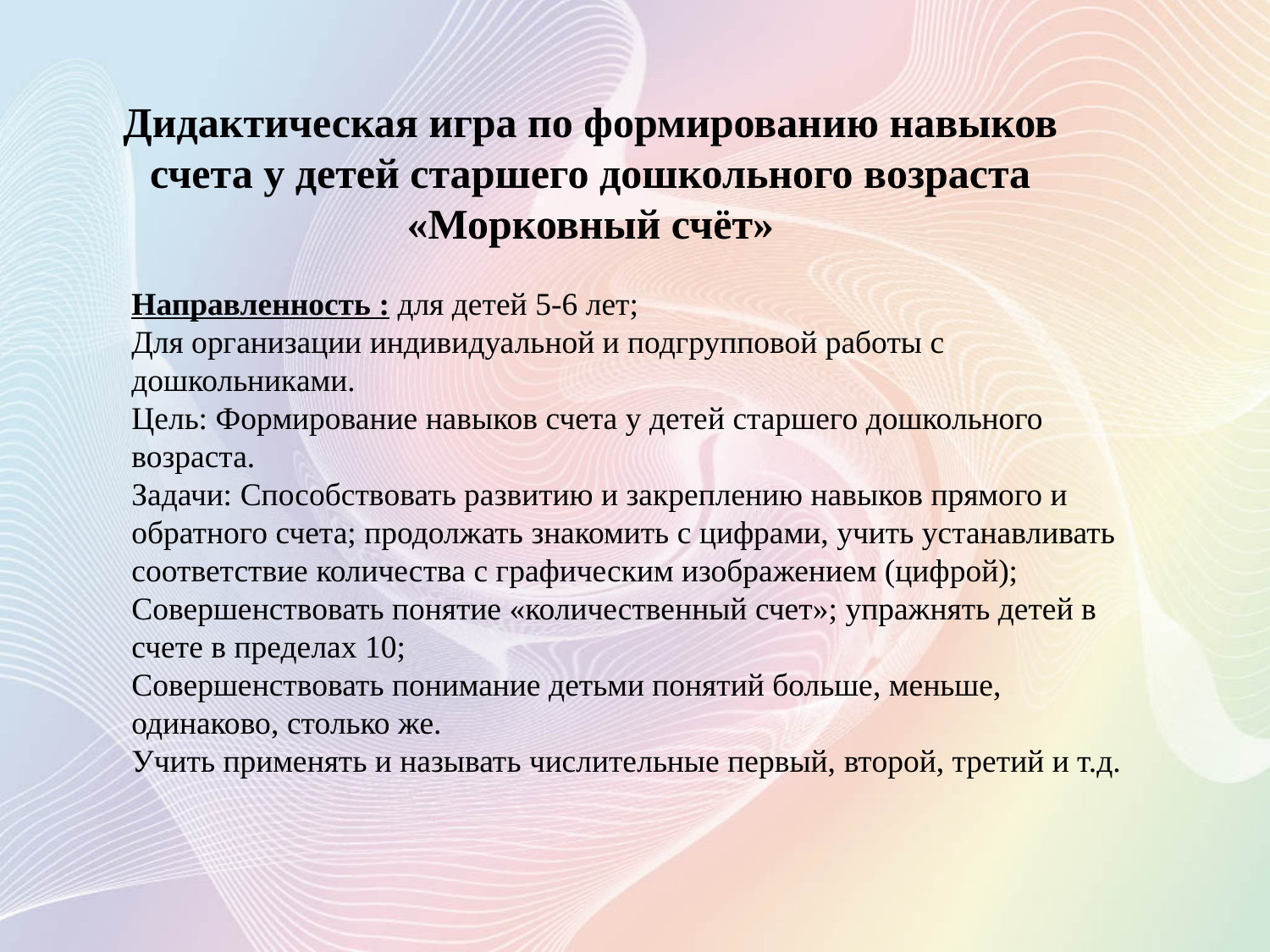

Дидактическая игра по формированию навыков счета у детей старшего дошкольного возраста «Морковный счёт»
Направленность : для детей 5-6 лет;
Для организации индивидуальной и подгрупповой работы с дошкольниками.
Цель: Формирование навыков счета у детей старшего дошкольного возраста.
Задачи: Способствовать развитию и закреплению навыков прямого и обратного счета; продолжать знакомить с цифрами, учить устанавливать соответствие количества с графическим изображением (цифрой);
Совершенствовать понятие «количественный счет»; упражнять детей в счете в пределах 10;
Совершенствовать понимание детьми понятий больше, меньше, одинаково, столько же.
Учить применять и называть числительные первый, второй, третий и т.д.